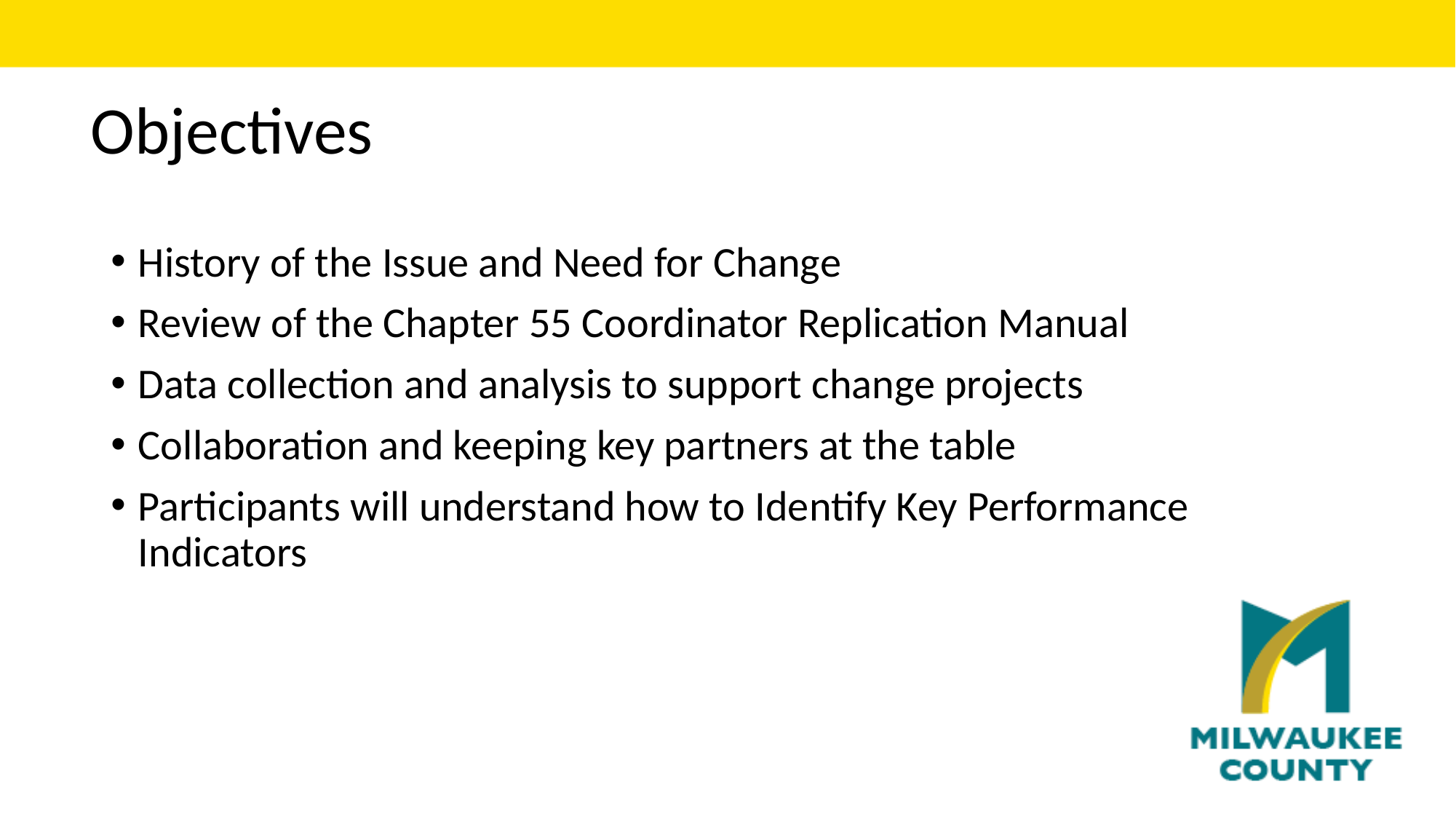

Objectives
History of the Issue and Need for Change
Review of the Chapter 55 Coordinator Replication Manual
Data collection and analysis to support change projects
Collaboration and keeping key partners at the table
Participants will understand how to Identify Key Performance Indicators